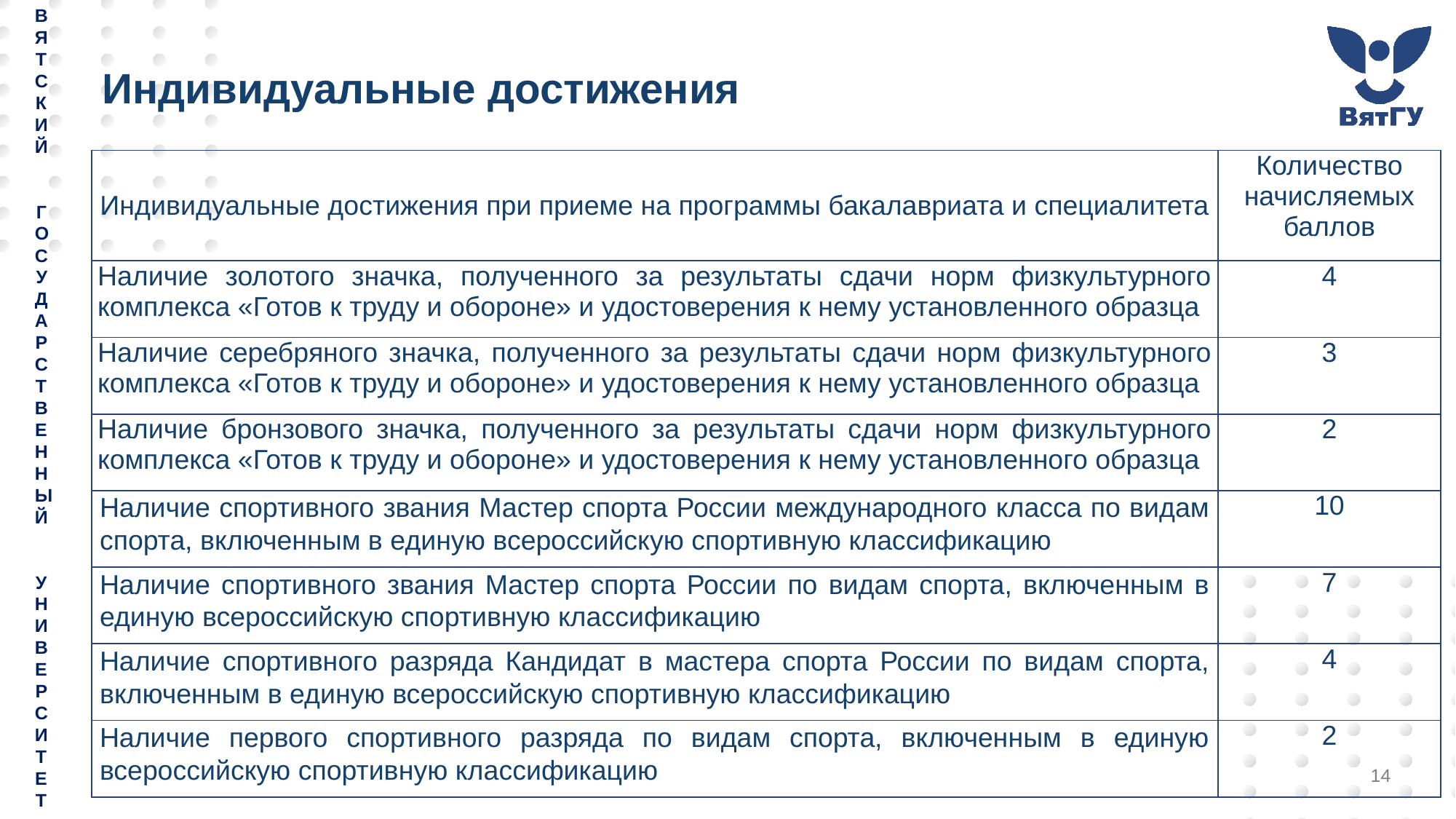

# Индивидуальные достижения
| Индивидуальные достижения при приеме на программы бакалавриата и специалитета | Количество начисляемых баллов |
| --- | --- |
| Наличие золотого значка, полученного за результаты сдачи норм физкультурного комплекса «Готов к труду и обороне» и удостоверения к нему установленного образца | 4 |
| Наличие серебряного значка, полученного за результаты сдачи норм физкультурного комплекса «Готов к труду и обороне» и удостоверения к нему установленного образца | 3 |
| Наличие бронзового значка, полученного за результаты сдачи норм физкультурного комплекса «Готов к труду и обороне» и удостоверения к нему установленного образца | 2 |
| Наличие спортивного звания Мастер спорта России международного класса по видам спорта, включенным в единую всероссийскую спортивную классификацию | 10 |
| Наличие спортивного звания Мастер спорта России по видам спорта, включенным в единую всероссийскую спортивную классификацию | 7 |
| Наличие спортивного разряда Кандидат в мастера спорта России по видам спорта, включенным в единую всероссийскую спортивную классификацию | 4 |
| Наличие первого спортивного разряда по видам спорта, включенным в единую всероссийскую спортивную классификацию | 2 |
14